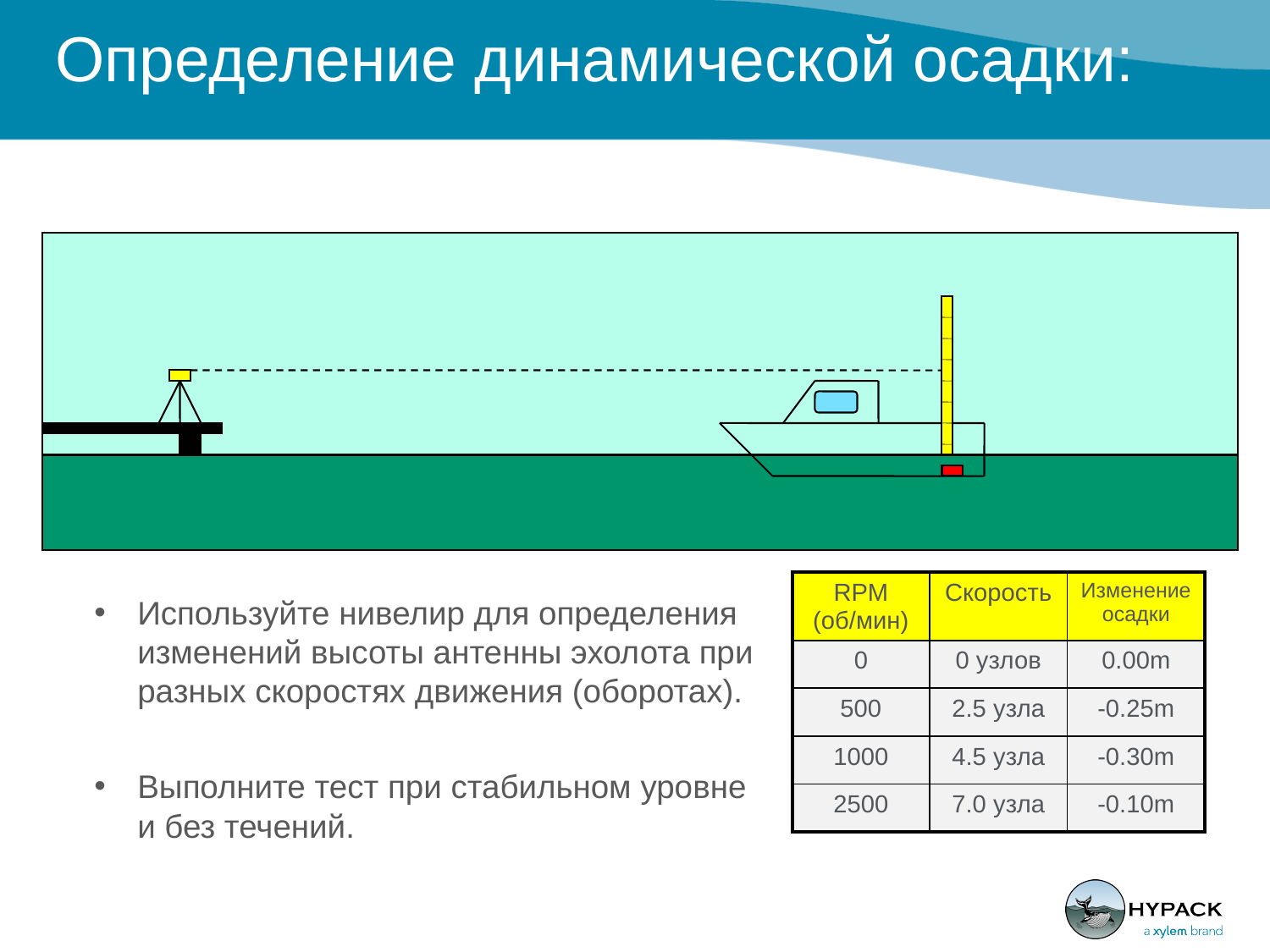

# Определение динамической осадки:

| RPM (об/мин) | Скорость | Изменение осадки |
| --- | --- | --- |
| 0 | 0 узлов | 0.00m |
| 500 | 2.5 узла | -0.25m |
| 1000 | 4.5 узла | -0.30m |
| 2500 | 7.0 узла | -0.10m |
Используйте нивелир для определения изменений высоты антенны эхолота при разных скоростях движения (оборотах).

Выполните тест при стабильном уровне и без течений.